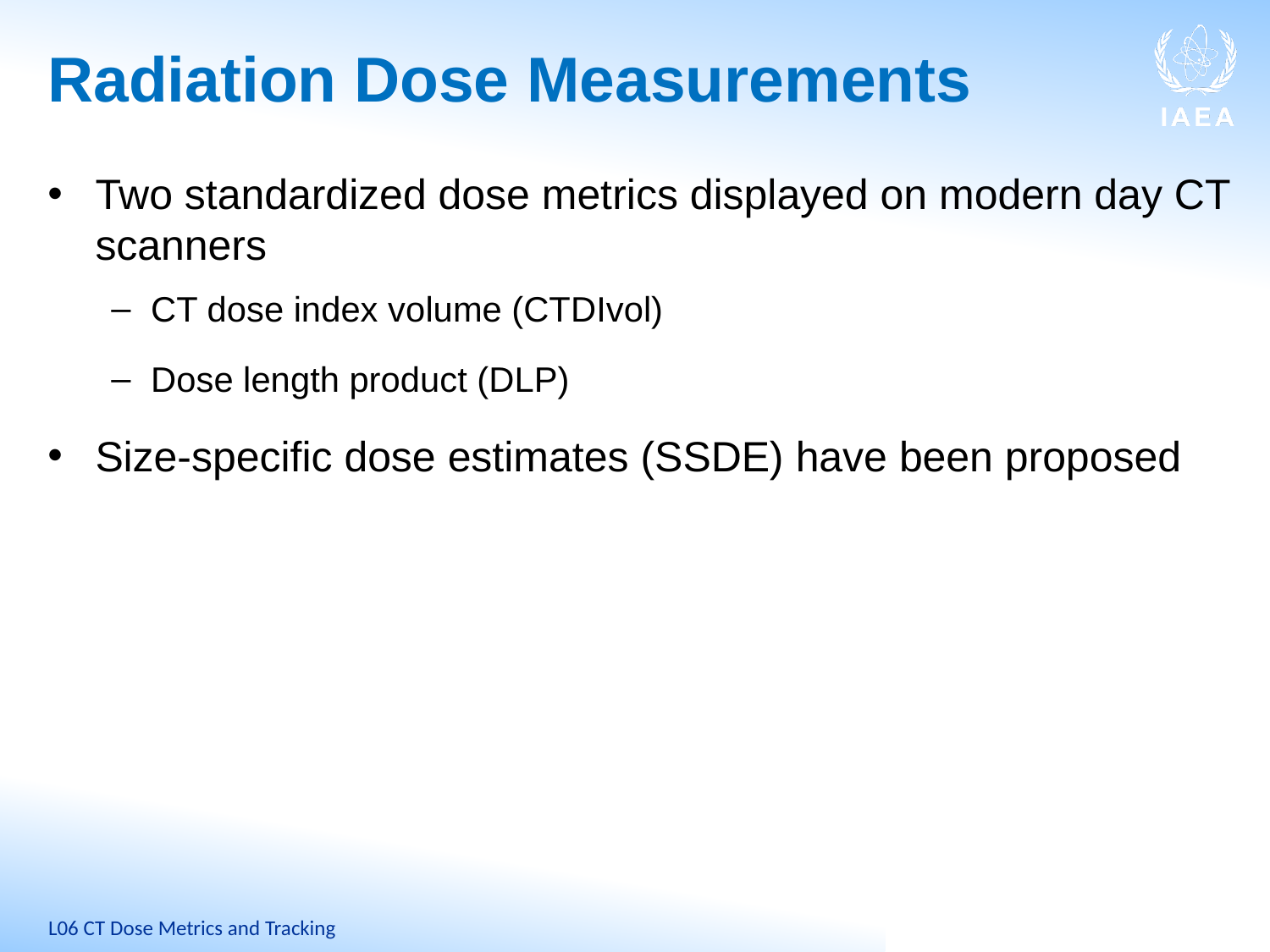

# Radiation Dose Measurements
Two standardized dose metrics displayed on modern day CT scanners
CT dose index volume (CTDIvol)
Dose length product (DLP)
Size-specific dose estimates (SSDE) have been proposed